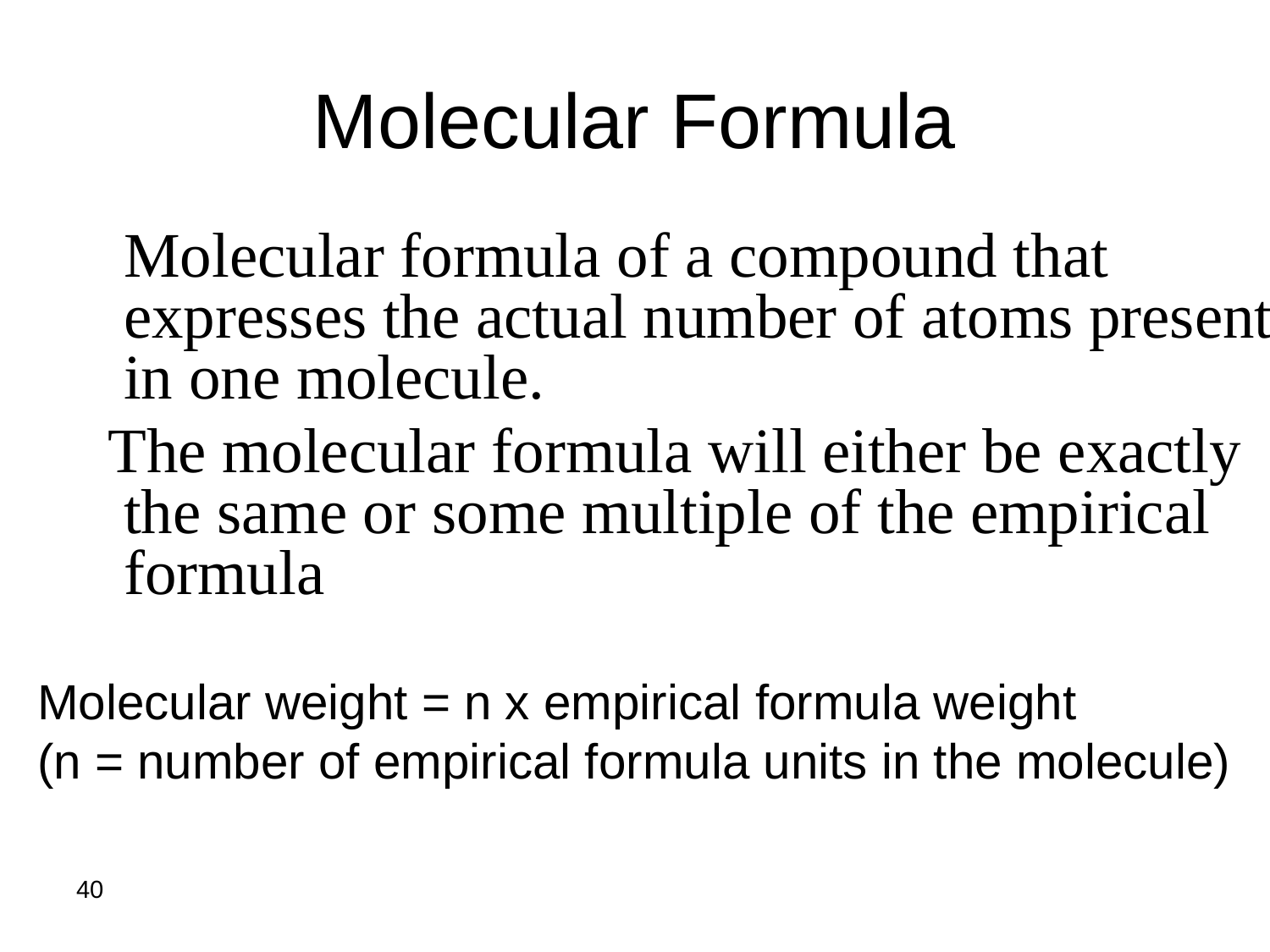

# Molecular Formula
   Molecular formula of a compound that expresses the actual number of atoms present in one molecule.
  The molecular formula will either be exactly the same or some multiple of the empirical formula

Molecular weight = n x empirical formula weight
(n = number of empirical formula units in the molecule)
40